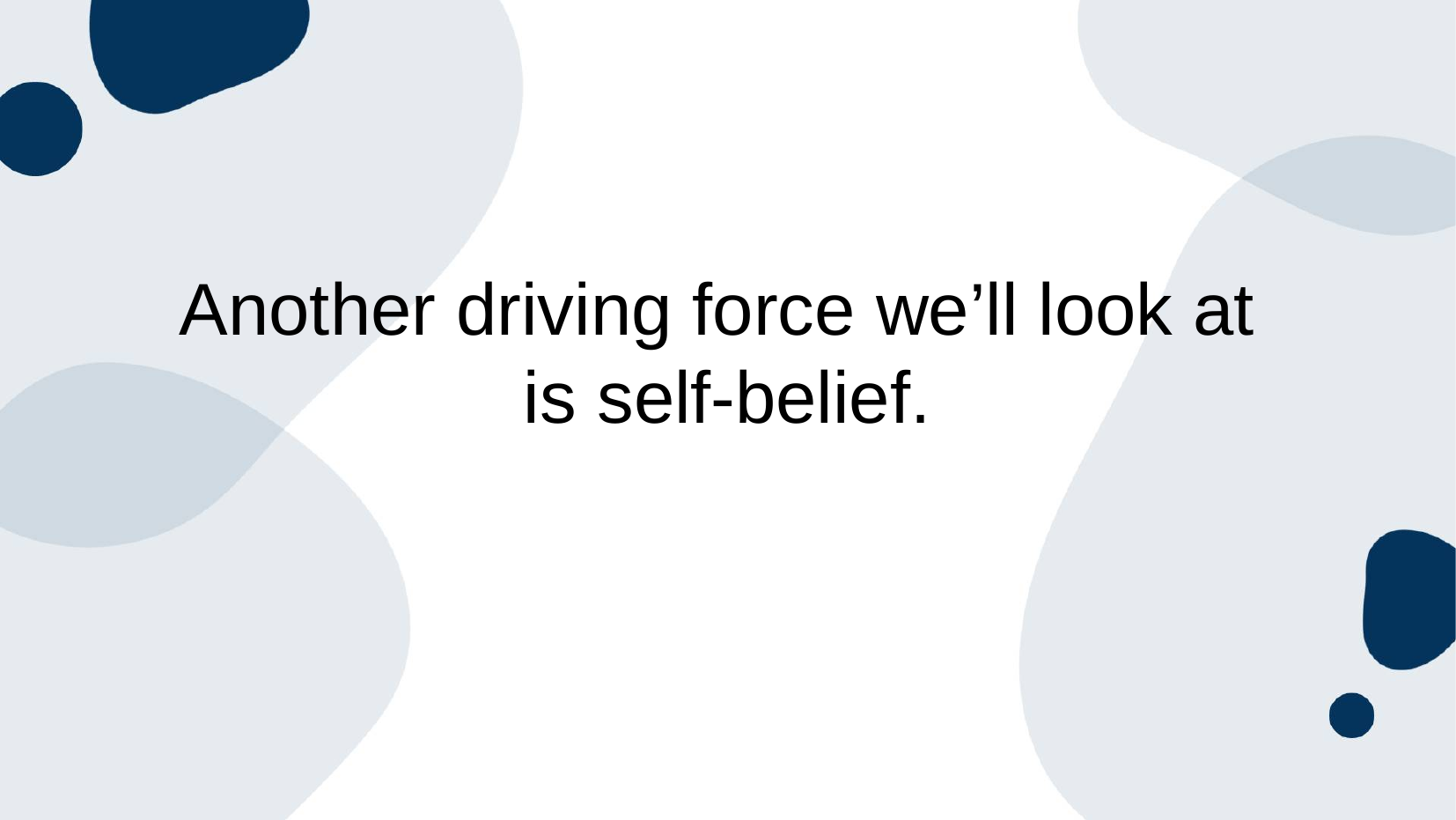

# Another driving force we’ll look at
is self-belief.